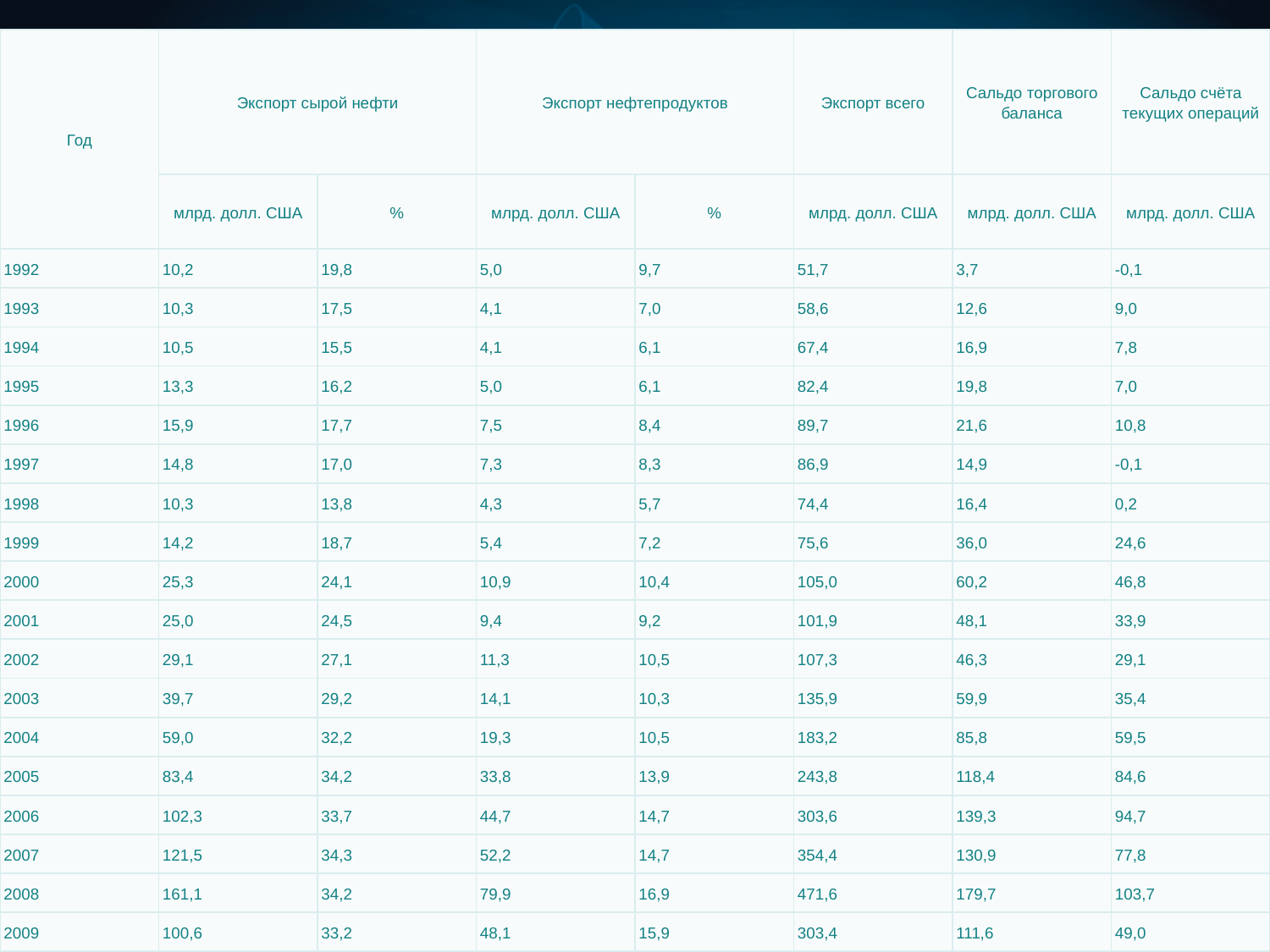

| Год | Экспорт сырой нефти |  | Экспорт нефтепродуктов |  | Экспорт всего | Сальдо торгового баланса | Сальдо счёта текущих операций |
| --- | --- | --- | --- | --- | --- | --- | --- |
|  | млрд. долл. США | % | млрд. долл. США | % | млрд. долл. США | млрд. долл. США | млрд. долл. США |
| 1992 | 10,2 | 19,8 | 5,0 | 9,7 | 51,7 | 3,7 | -0,1 |
| 1993 | 10,3 | 17,5 | 4,1 | 7,0 | 58,6 | 12,6 | 9,0 |
| 1994 | 10,5 | 15,5 | 4,1 | 6,1 | 67,4 | 16,9 | 7,8 |
| 1995 | 13,3 | 16,2 | 5,0 | 6,1 | 82,4 | 19,8 | 7,0 |
| 1996 | 15,9 | 17,7 | 7,5 | 8,4 | 89,7 | 21,6 | 10,8 |
| 1997 | 14,8 | 17,0 | 7,3 | 8,3 | 86,9 | 14,9 | -0,1 |
| 1998 | 10,3 | 13,8 | 4,3 | 5,7 | 74,4 | 16,4 | 0,2 |
| 1999 | 14,2 | 18,7 | 5,4 | 7,2 | 75,6 | 36,0 | 24,6 |
| 2000 | 25,3 | 24,1 | 10,9 | 10,4 | 105,0 | 60,2 | 46,8 |
| 2001 | 25,0 | 24,5 | 9,4 | 9,2 | 101,9 | 48,1 | 33,9 |
| 2002 | 29,1 | 27,1 | 11,3 | 10,5 | 107,3 | 46,3 | 29,1 |
| 2003 | 39,7 | 29,2 | 14,1 | 10,3 | 135,9 | 59,9 | 35,4 |
| 2004 | 59,0 | 32,2 | 19,3 | 10,5 | 183,2 | 85,8 | 59,5 |
| 2005 | 83,4 | 34,2 | 33,8 | 13,9 | 243,8 | 118,4 | 84,6 |
| 2006 | 102,3 | 33,7 | 44,7 | 14,7 | 303,6 | 139,3 | 94,7 |
| 2007 | 121,5 | 34,3 | 52,2 | 14,7 | 354,4 | 130,9 | 77,8 |
| 2008 | 161,1 | 34,2 | 79,9 | 16,9 | 471,6 | 179,7 | 103,7 |
| 2009 | 100,6 | 33,2 | 48,1 | 15,9 | 303,4 | 111,6 | 49,0 |